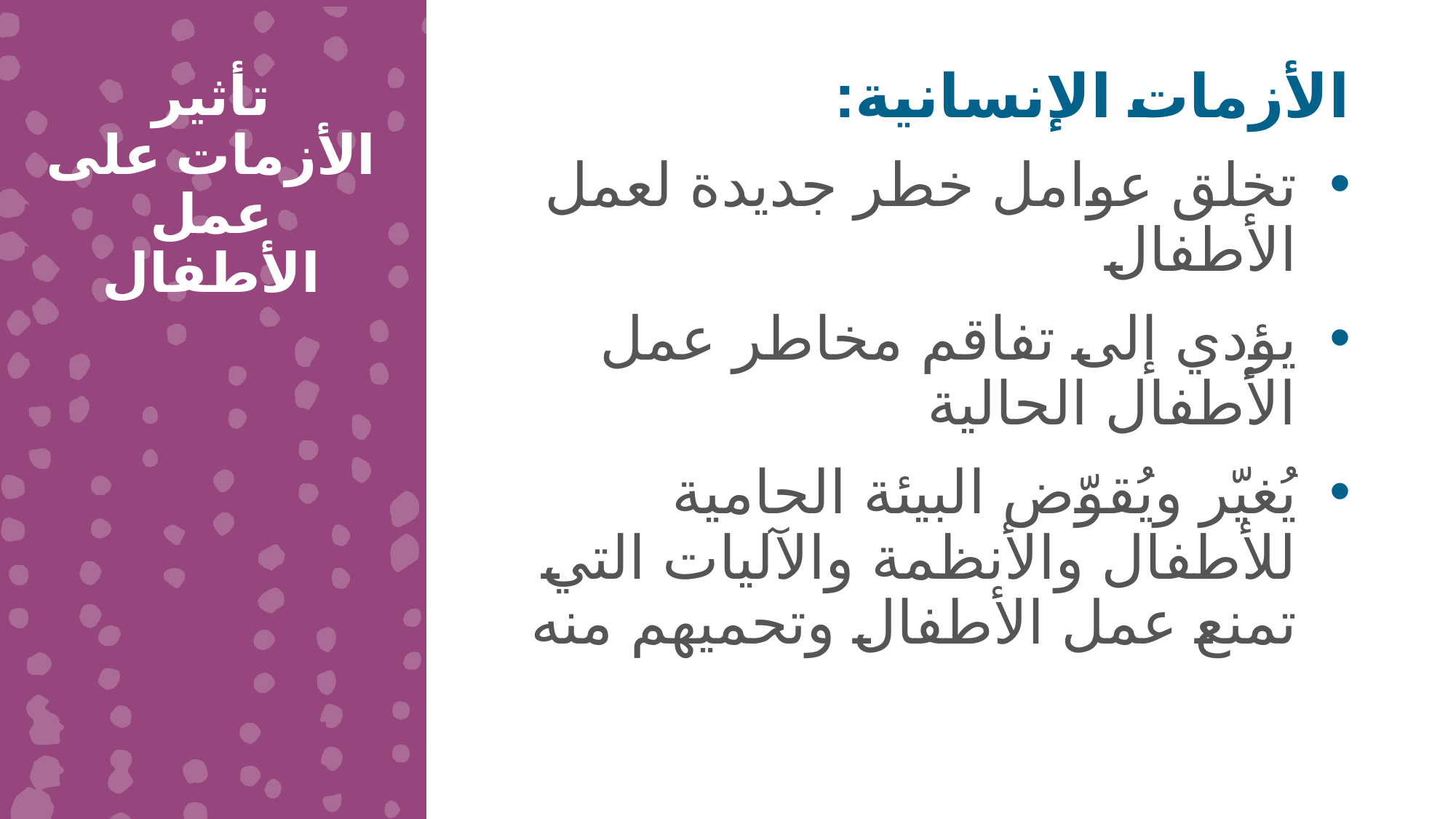

الأزمات الإنسانية:
تخلق عوامل خطر جديدة لعمل الأطفال
يؤدي إلى تفاقم مخاطر عمل الأطفال الحالية
يُغيّر ويُقوّض البيئة الحامية للأطفال والأنظمة والآليات التي تمنع عمل الأطفال وتحميهم منه

تأثير الأزمات على عمل الأطفال